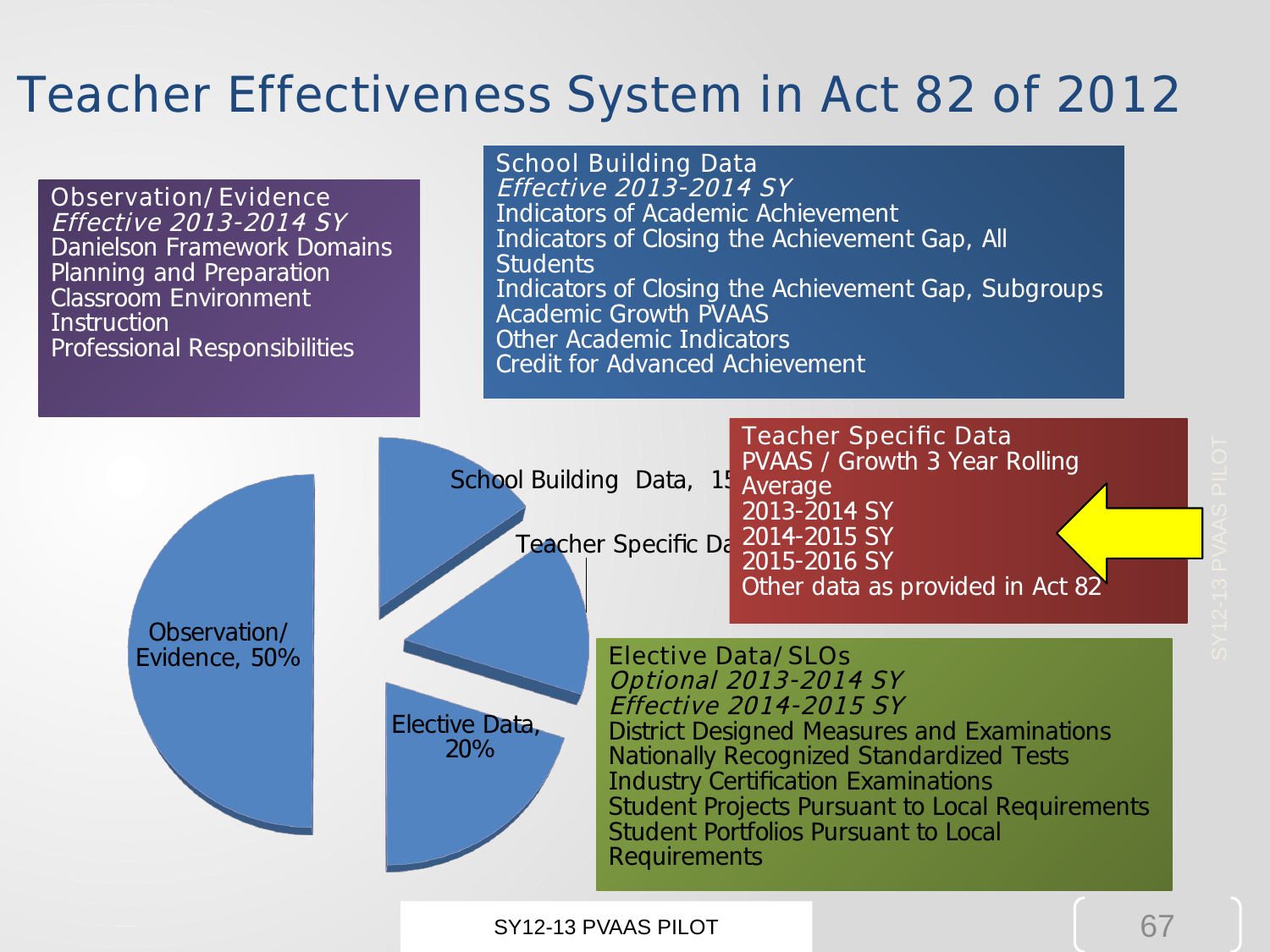

[unsupported chart]

SY12-13 PVAAS PILOT
67
SY12-13 PVAAS PILOT